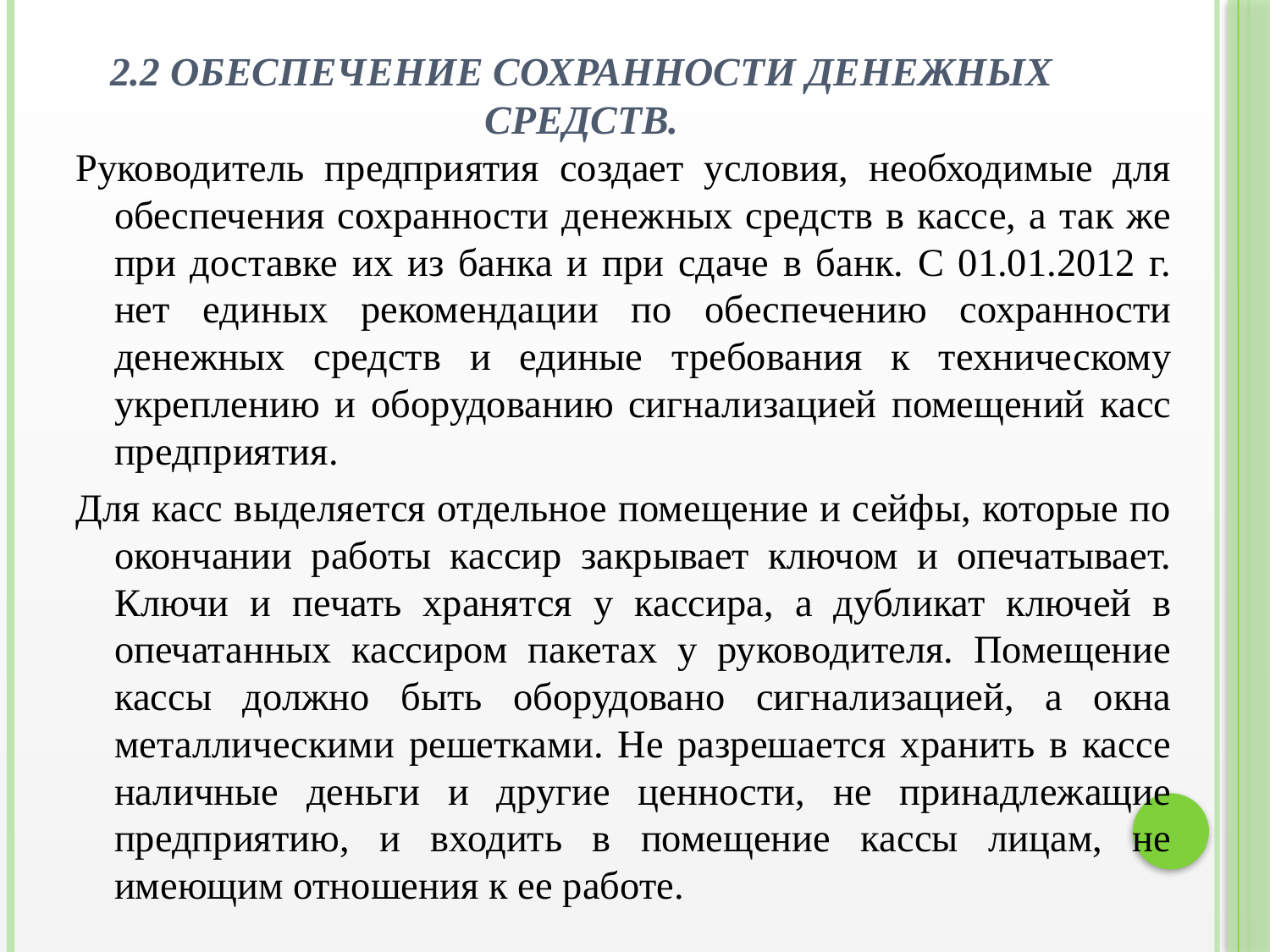

# 2.2 Обеспечение сохранности денежных средств.
Руководитель предприятия создает условия, необходимые для обеспечения сохранности денежных средств в кассе, а так же при доставке их из банка и при сдаче в банк. С 01.01.2012 г. нет единых рекомендации по обеспечению сохранности денежных средств и единые требования к техническому укреплению и оборудованию сигнализацией помещений касс предприятия.
Для касс выделяется отдельное помещение и сейфы, которые по окончании работы кассир закрывает ключом и опечатывает. Ключи и печать хранятся у кассира, а дубликат ключей в опечатанных кассиром пакетах у руководителя. Помещение кассы должно быть оборудовано сигнализацией, а окна металлическими решетками. Не разрешается хранить в кассе наличные деньги и другие ценности, не принадлежащие предприятию, и входить в помещение кассы лицам, не имеющим отношения к ее работе.